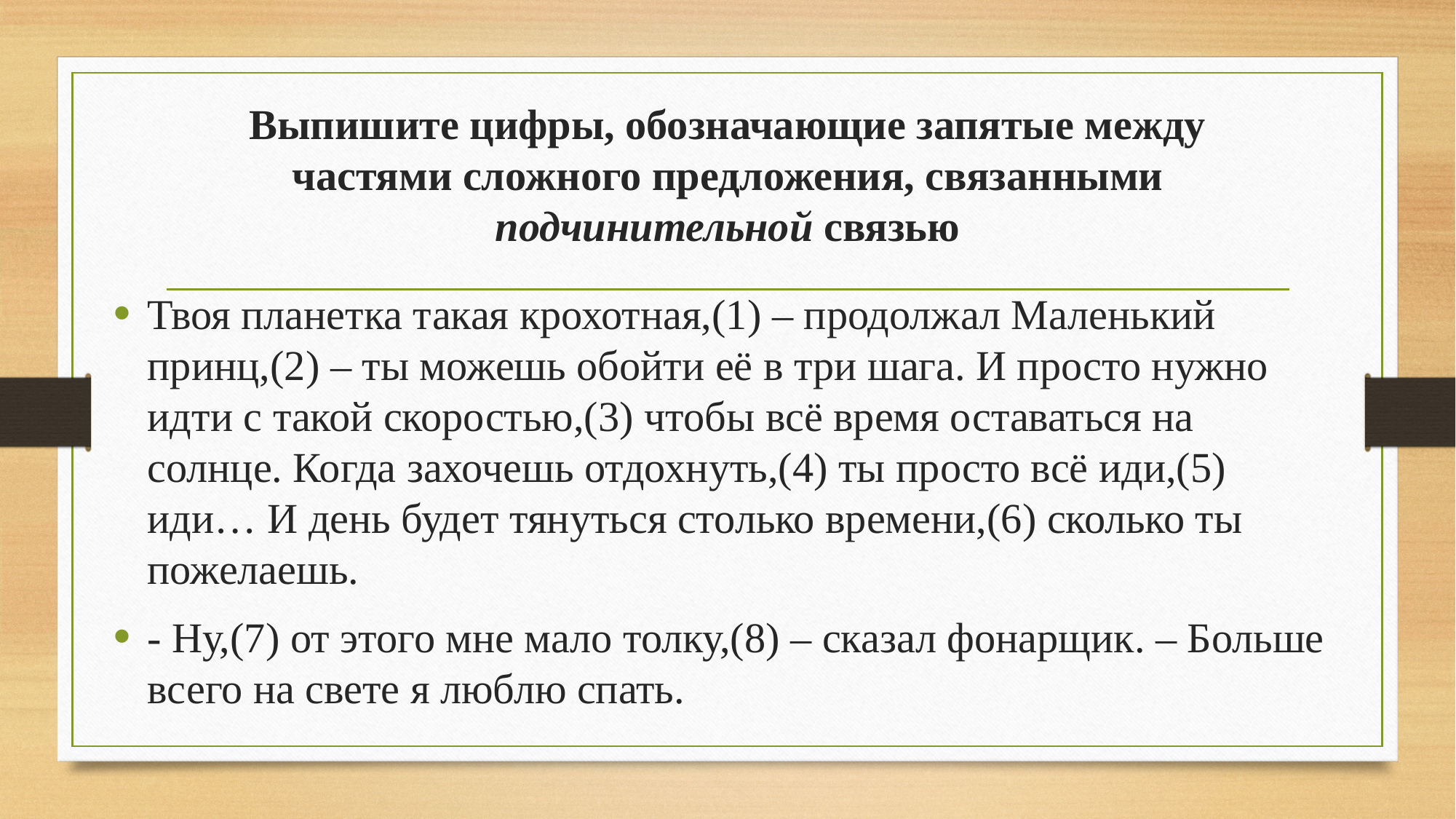

# Выпишите цифры, обозначающие запятые между частями сложного предложения, связанными подчинительной связью
Твоя планетка такая крохотная,(1) – продолжал Маленький принц,(2) – ты можешь обойти её в три шага. И просто нужно идти с такой скоростью,(3) чтобы всё время оставаться на солнце. Когда захочешь отдохнуть,(4) ты просто всё иди,(5) иди… И день будет тянуться столько времени,(6) сколько ты пожелаешь.
- Ну,(7) от этого мне мало толку,(8) – сказал фонарщик. – Больше всего на свете я люблю спать.